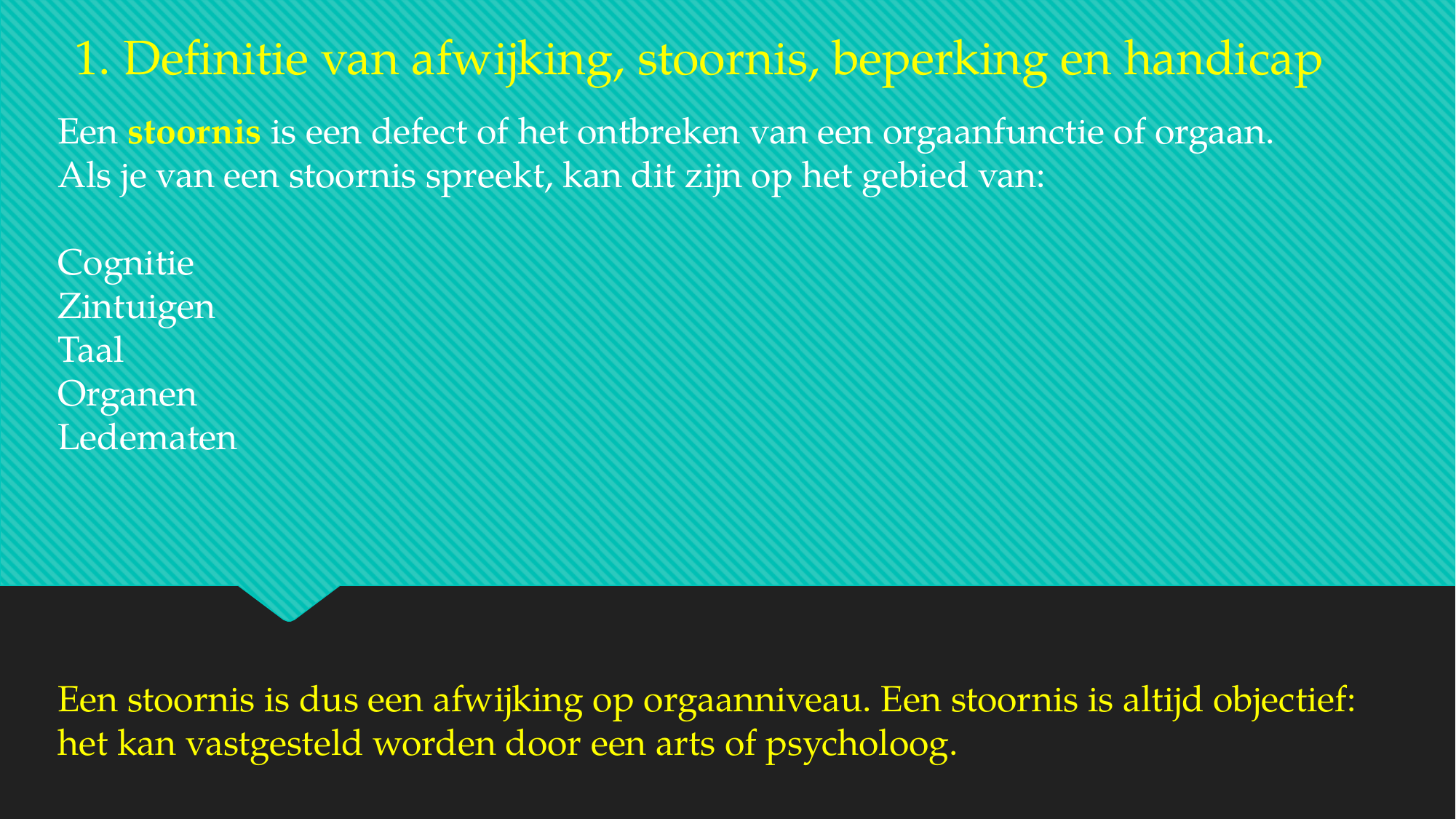

1. Definitie van afwijking, stoornis, beperking en handicap
Een stoornis is een defect of het ontbreken van een orgaanfunctie of orgaan.
Als je van een stoornis spreekt, kan dit zijn op het gebied van:

Cognitie
Zintuigen
Taal
Organen
Ledematen

Een stoornis is dus een afwijking op orgaanniveau. Een stoornis is altijd objectief: het kan vastgesteld worden door een arts of psycholoog.